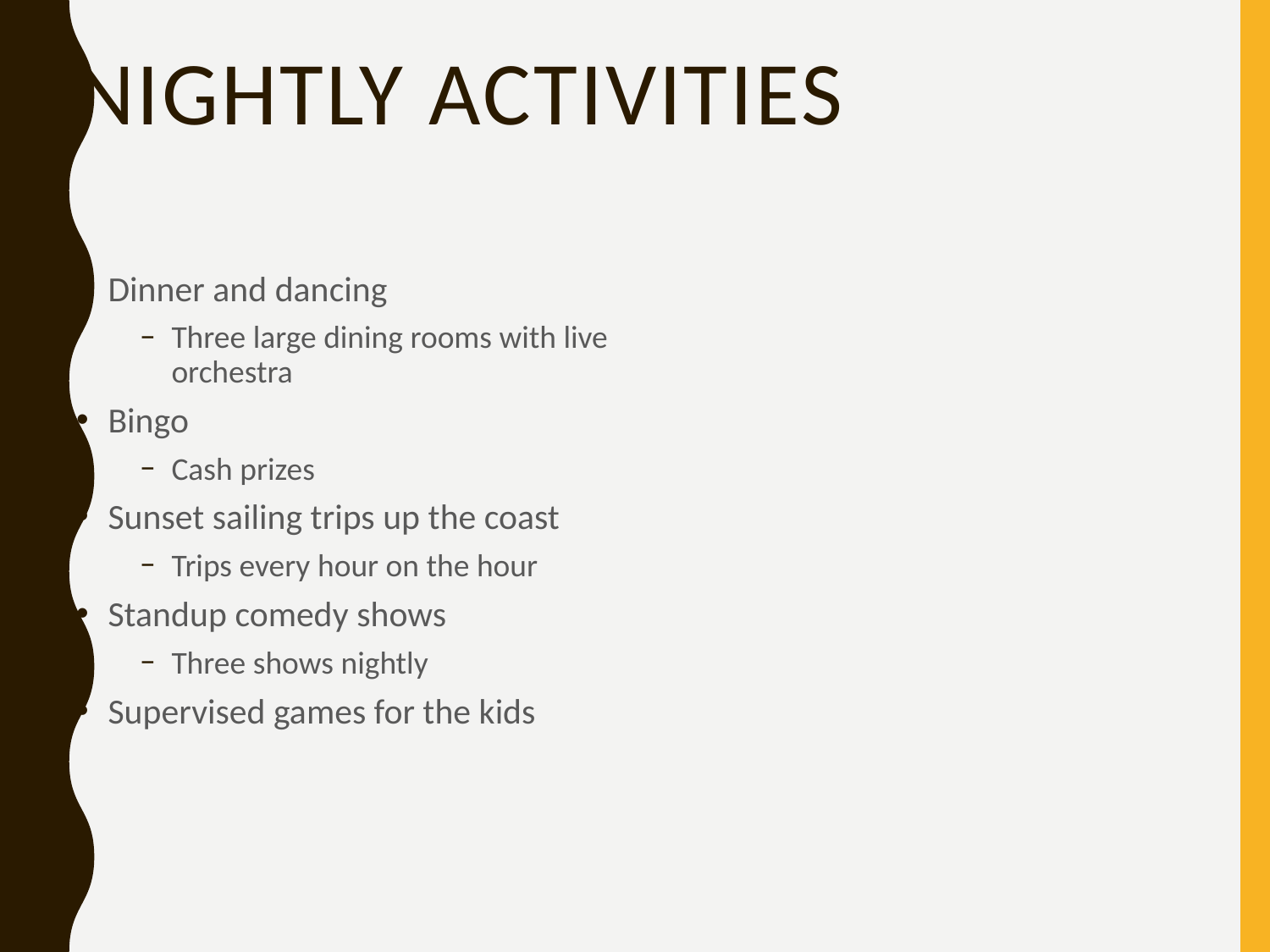

# Nightly Activities
Dinner and dancing
Three large dining rooms with live orchestra
Bingo
Cash prizes
Sunset sailing trips up the coast
Trips every hour on the hour
Standup comedy shows
Three shows nightly
Supervised games for the kids